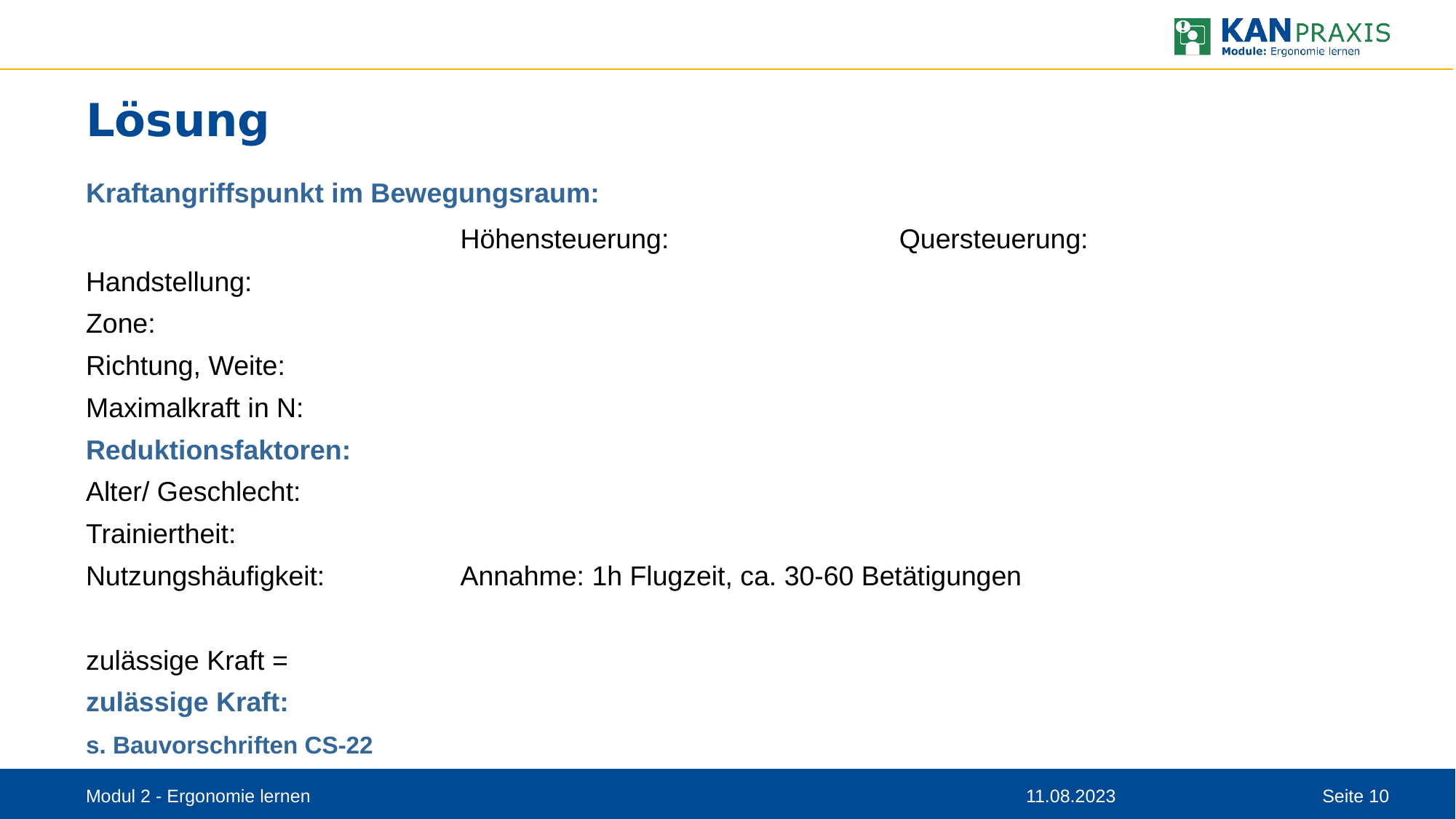

# Lösung
Kraftangriffspunkt im Bewegungsraum:
	Höhensteuerung: 	Quersteuerung:
Handstellung:
Zone:
Richtung, Weite:
Maximalkraft in N:
Reduktionsfaktoren:
Alter/ Geschlecht:
Trainiertheit:
Nutzungshäufigkeit: 	Annahme: 1h Flugzeit, ca. 30-60 Betätigungen

zulässige Kraft =
zulässige Kraft:
s. Bauvorschriften CS-22
Modul 2 - Ergonomie lernen
11.08.2023
Seite 10